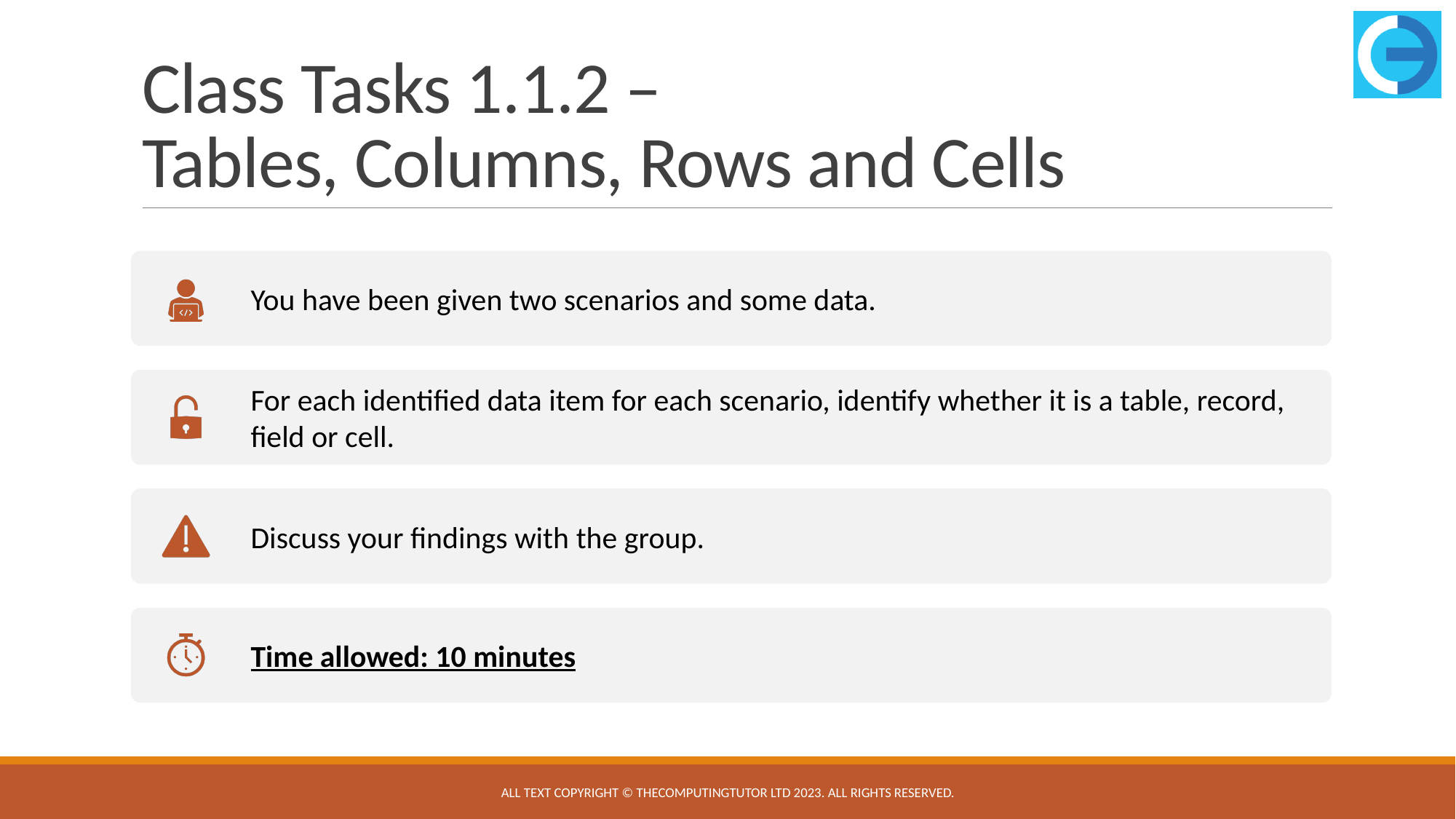

# Class Tasks 1.1.2 – Tables, Columns, Rows and Cells
You have been given two scenarios and some data.
For each identified data item for each scenario, identify whether it is a table, record, field or cell.
Discuss your findings with the group.
Time allowed: 10 minutes
All text copyright © TheComputingTutor Ltd 2023. All rights Reserved.